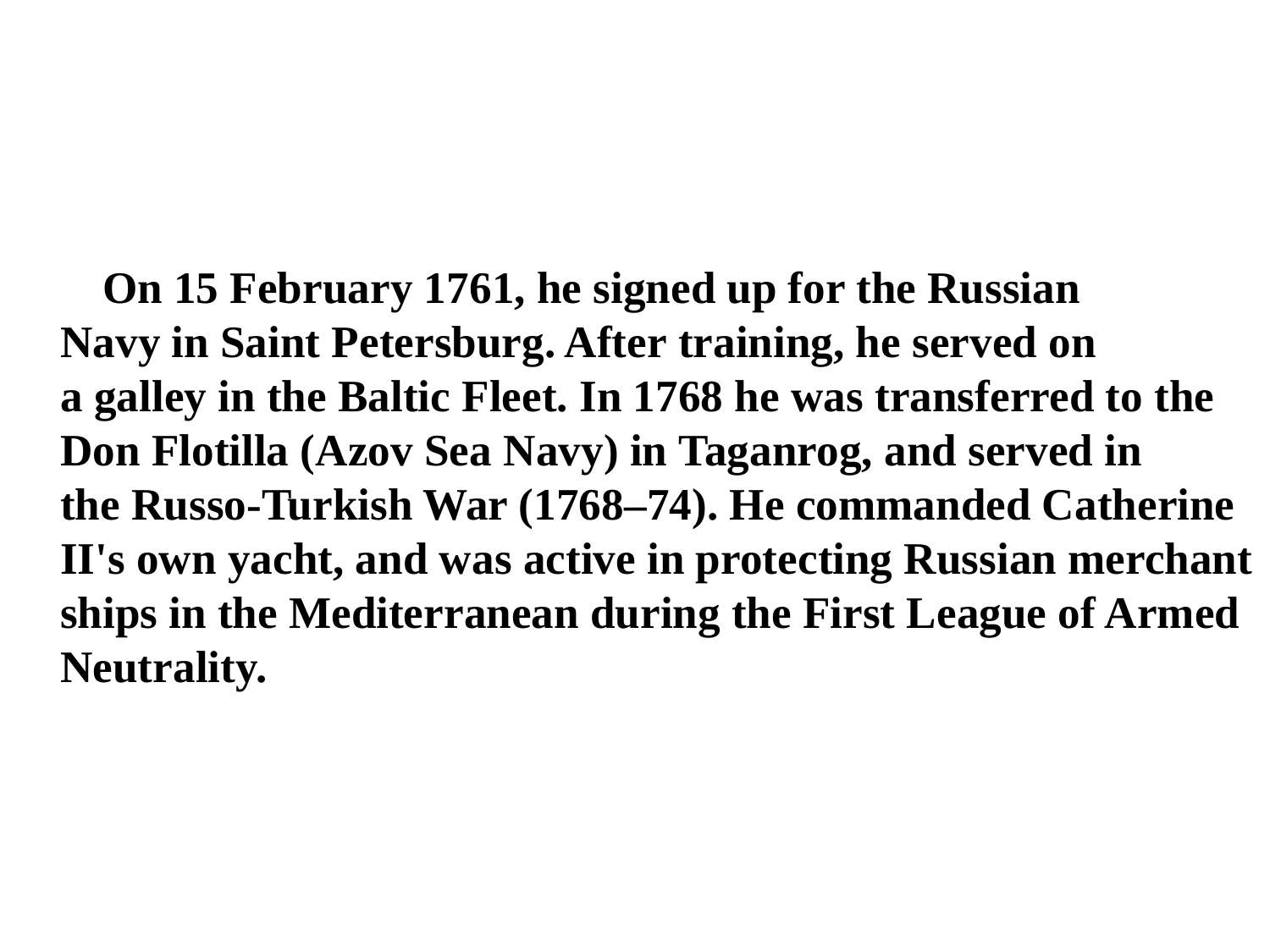

On 15 February 1761, he signed up for the Russian Navy in Saint Petersburg. After training, he served on a galley in the Baltic Fleet. In 1768 he was transferred to the Don Flotilla (Azov Sea Navy) in Taganrog, and served in the Russo-Turkish War (1768–74). He commanded Catherine II's own yacht, and was active in protecting Russian merchant ships in the Mediterranean during the First League of Armed Neutrality.

#